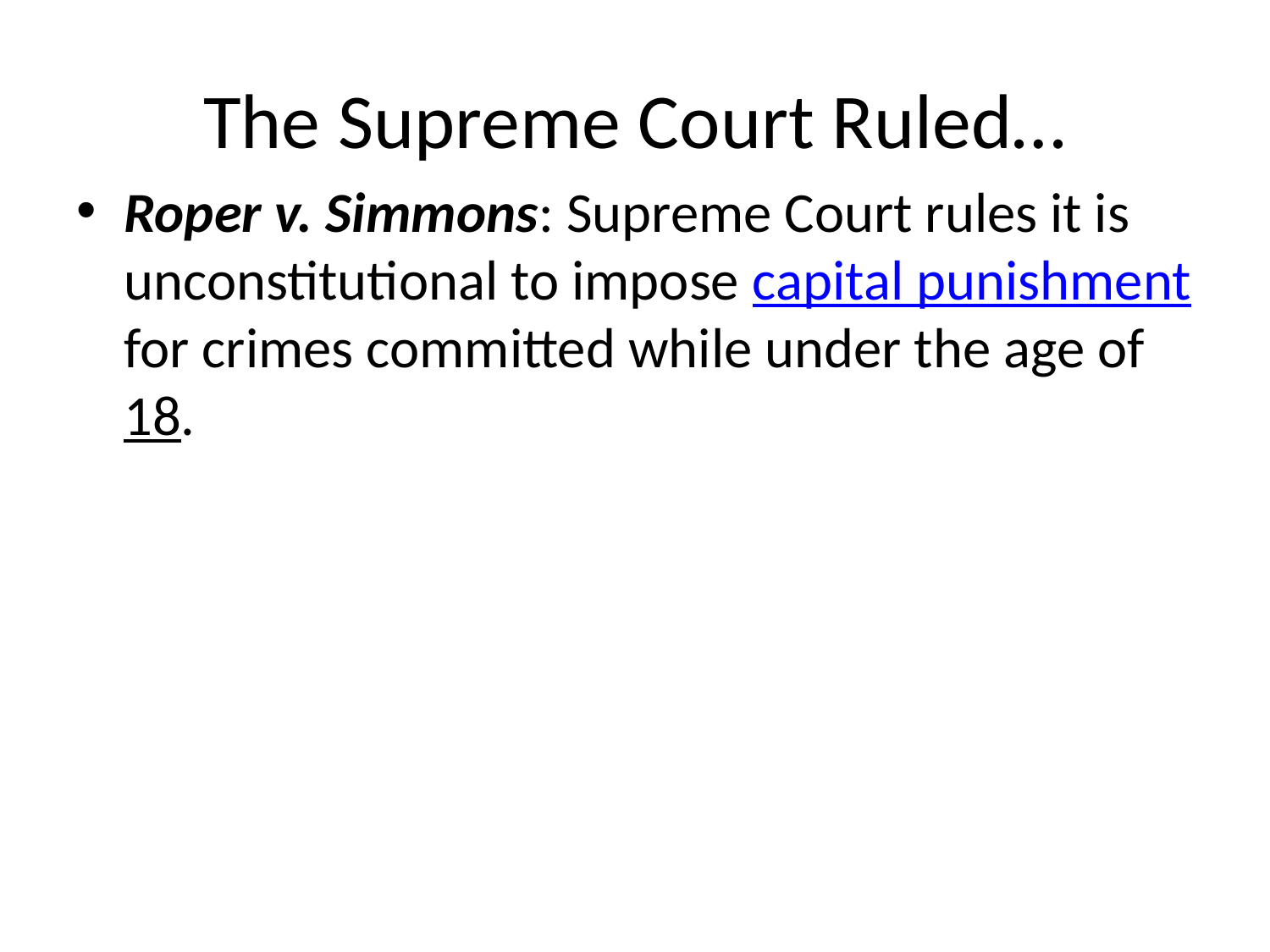

# The Supreme Court Ruled…
Roper v. Simmons: Supreme Court rules it is unconstitutional to impose capital punishment for crimes committed while under the age of 18.